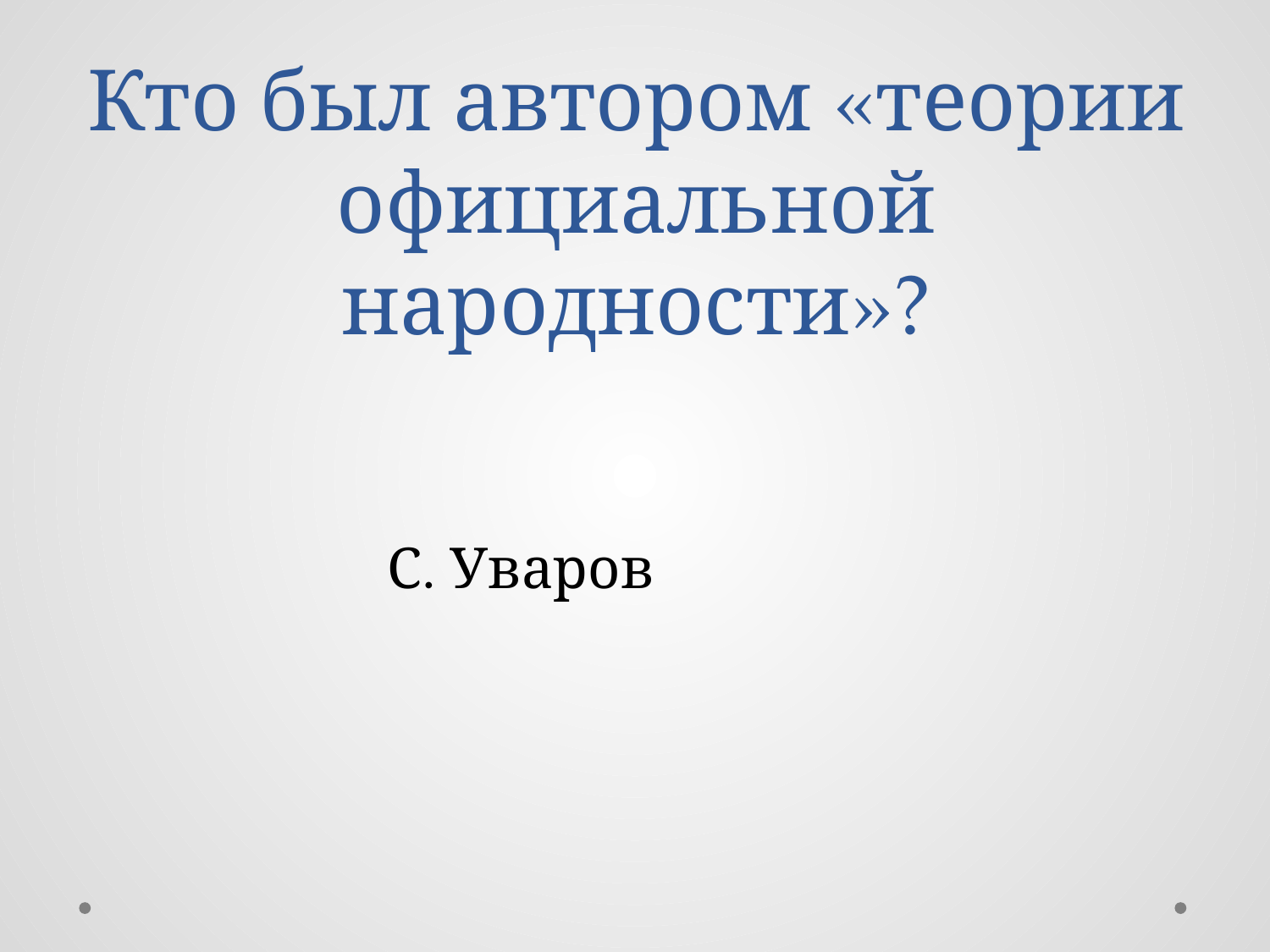

# Кто был автором «теории официальной народности»?

С. Уваров